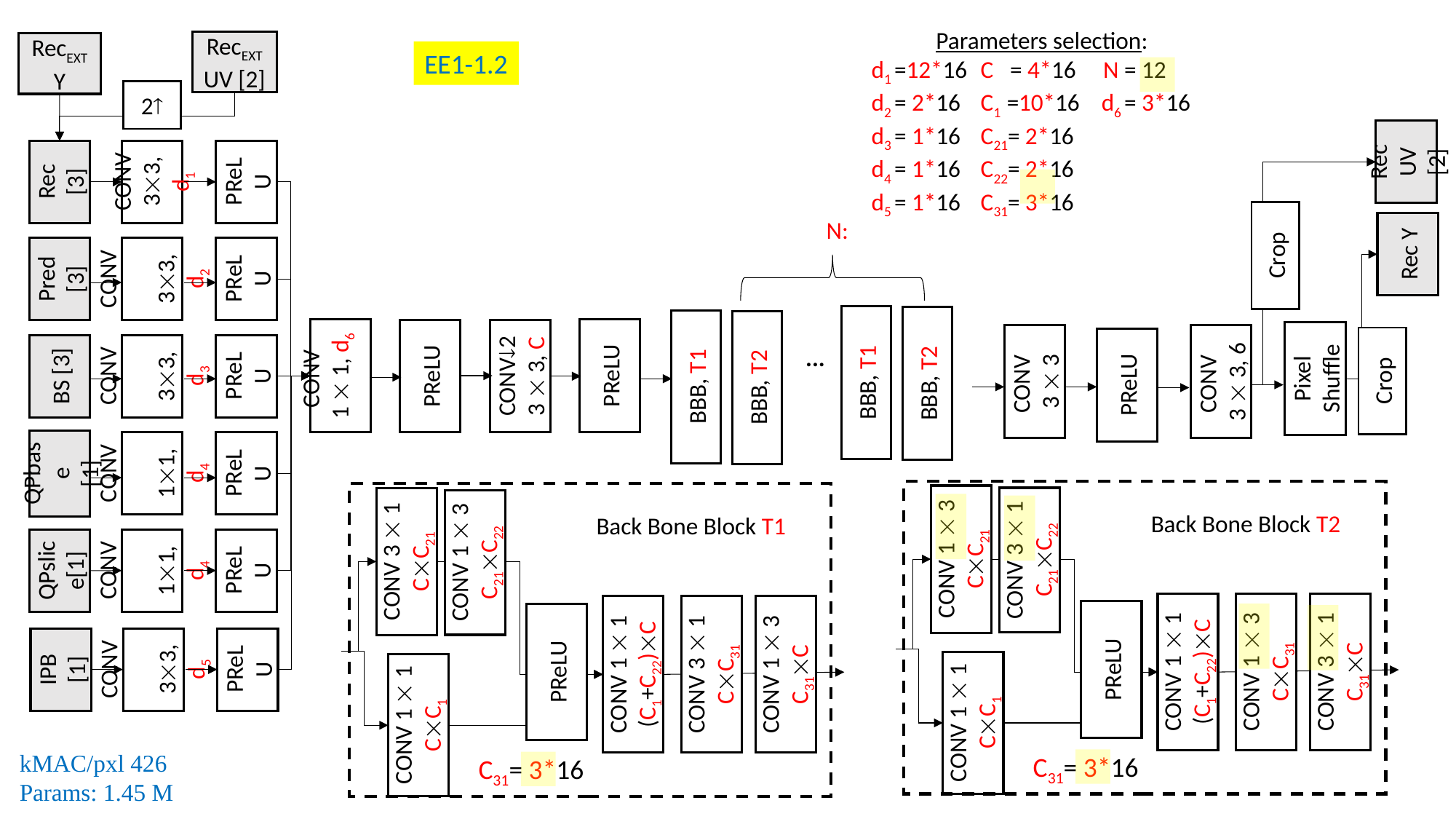

Parameters selection:
d1 =12*16	C   = 4*16     N = 12
d2 = 2*16	C1  =10*16    d6 = 3*16
d3 = 1*16	C21= 2*16
d4 = 1*16	C22= 2*16
d5 = 1*16	C31= 3*16
RecEXT UV [2]
RecEXTY
EE1-1.2

2↑
Rec UV [2]
Rec [3]
CONV 3×3,d1
PReLU

N:
Rec Y
Crop
Pred [3]
CONV  3×3,d2
PReLU
BBB, T1
BBB, T2
BBB, T1
BBB, T2
CONV
1 × 1, d6
PReLU
PReLU
CONV↓2 3 × 3, C
Pixel Shuffle
CONV
3 × 3, 6
CONV
3 × 3
PReLU
BS [3]
CONV  3×3,d3
PReLU
...
Crop
QPbase
[1]
CONV  1×1,d4
PReLU

CONV 1 × 3 C×C21
CONV 3 × 1 C21×C22
CONV 3 × 1 C×C21
CONV 1 × 3 C21×C22

Back Bone Block T2
Back Bone Block T1
QPslice[1]
CONV  1×1,d4
PReLU
CONV 1 × 1 (C1+C22)×C
CONV 1 × 3 C×C31
CONV 3 × 1 C31×C
CONV 1 × 1 (C1+C22)×C
CONV 3 × 1 C×C31
CONV 1 × 3 C31×C
PReLU

PReLU

IPB [1]
CONV  3×3,d5
PReLU
CONV 1 × 1 C×C1
CONV 1 × 1 C×C1
kMAC/pxl 426
Params: 1.45 M
C31= 3*16
C31= 3*16